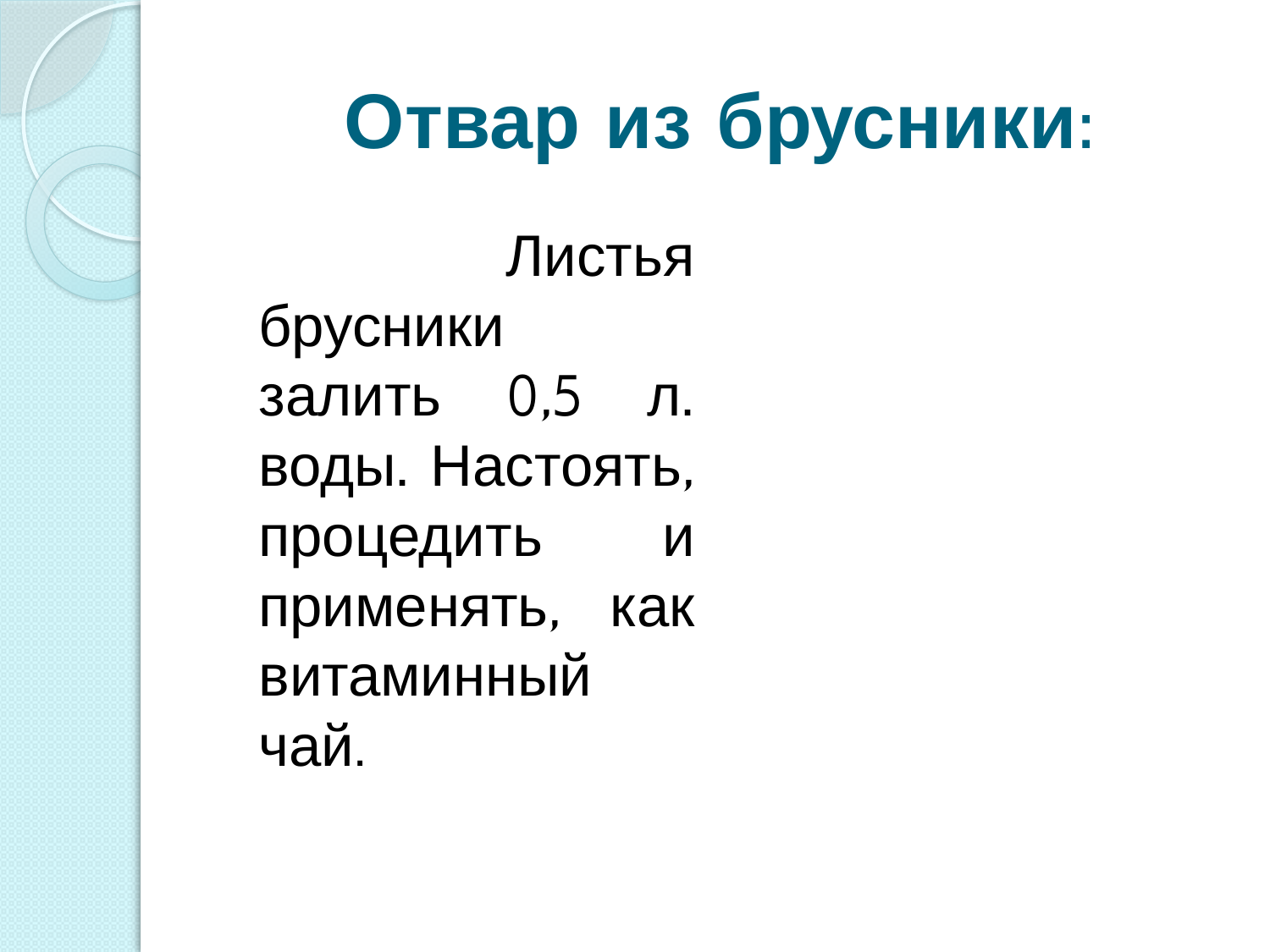

# Отвар из брусники:
  Листья брусники залить 0,5 л. воды. Настоять, процедить и применять, как витаминный чай.